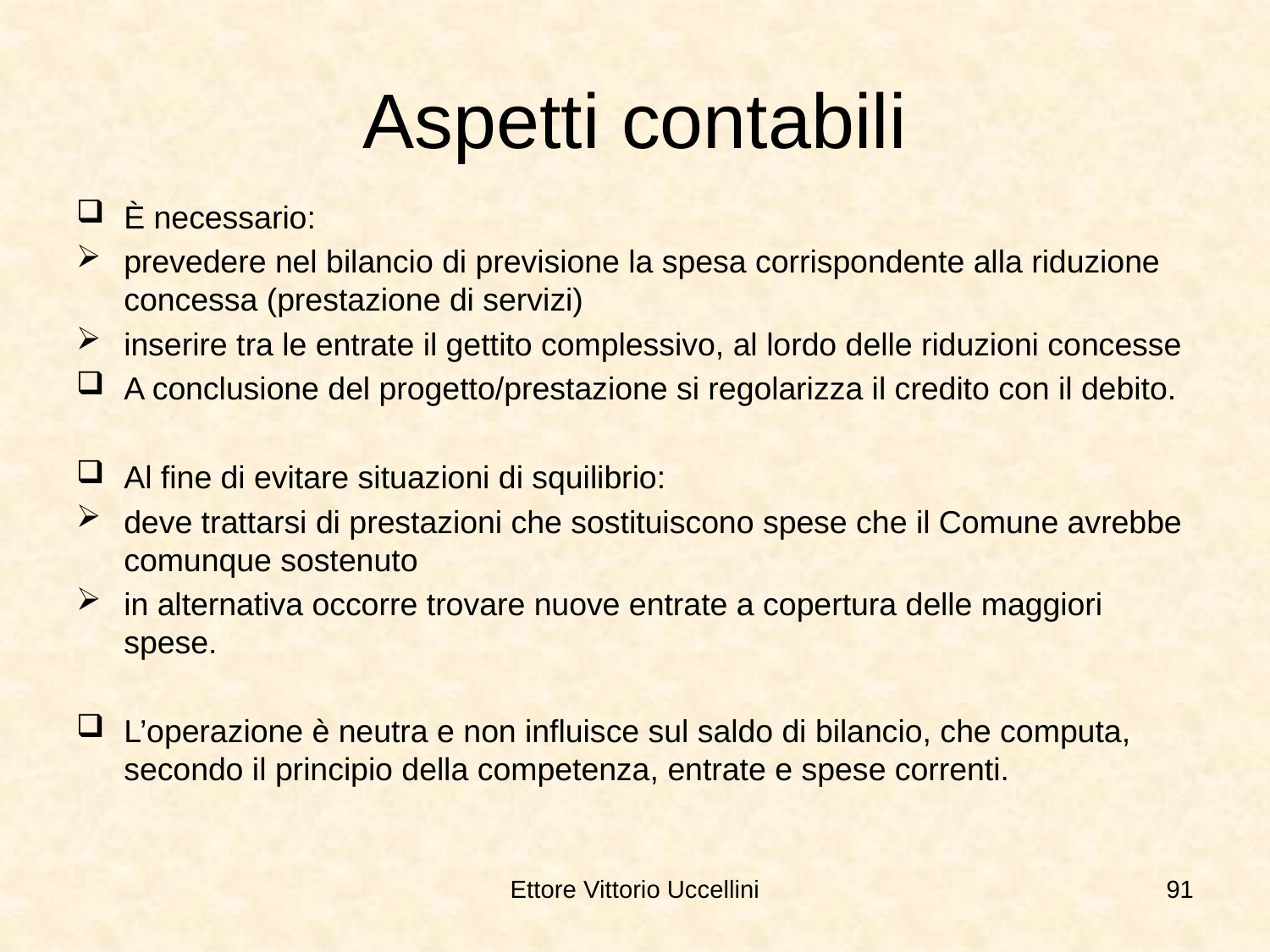

# Aspetti contabili
È necessario:
prevedere nel bilancio di previsione la spesa corrispondente alla riduzione concessa (prestazione di servizi)
inserire tra le entrate il gettito complessivo, al lordo delle riduzioni concesse
A conclusione del progetto/prestazione si regolarizza il credito con il debito.

Al fine di evitare situazioni di squilibrio:
deve trattarsi di prestazioni che sostituiscono spese che il Comune avrebbe comunque sostenuto
in alternativa occorre trovare nuove entrate a copertura delle maggiori spese.

L’operazione è neutra e non influisce sul saldo di bilancio, che computa, secondo il principio della competenza, entrate e spese correnti.
Ettore Vittorio Uccellini
91